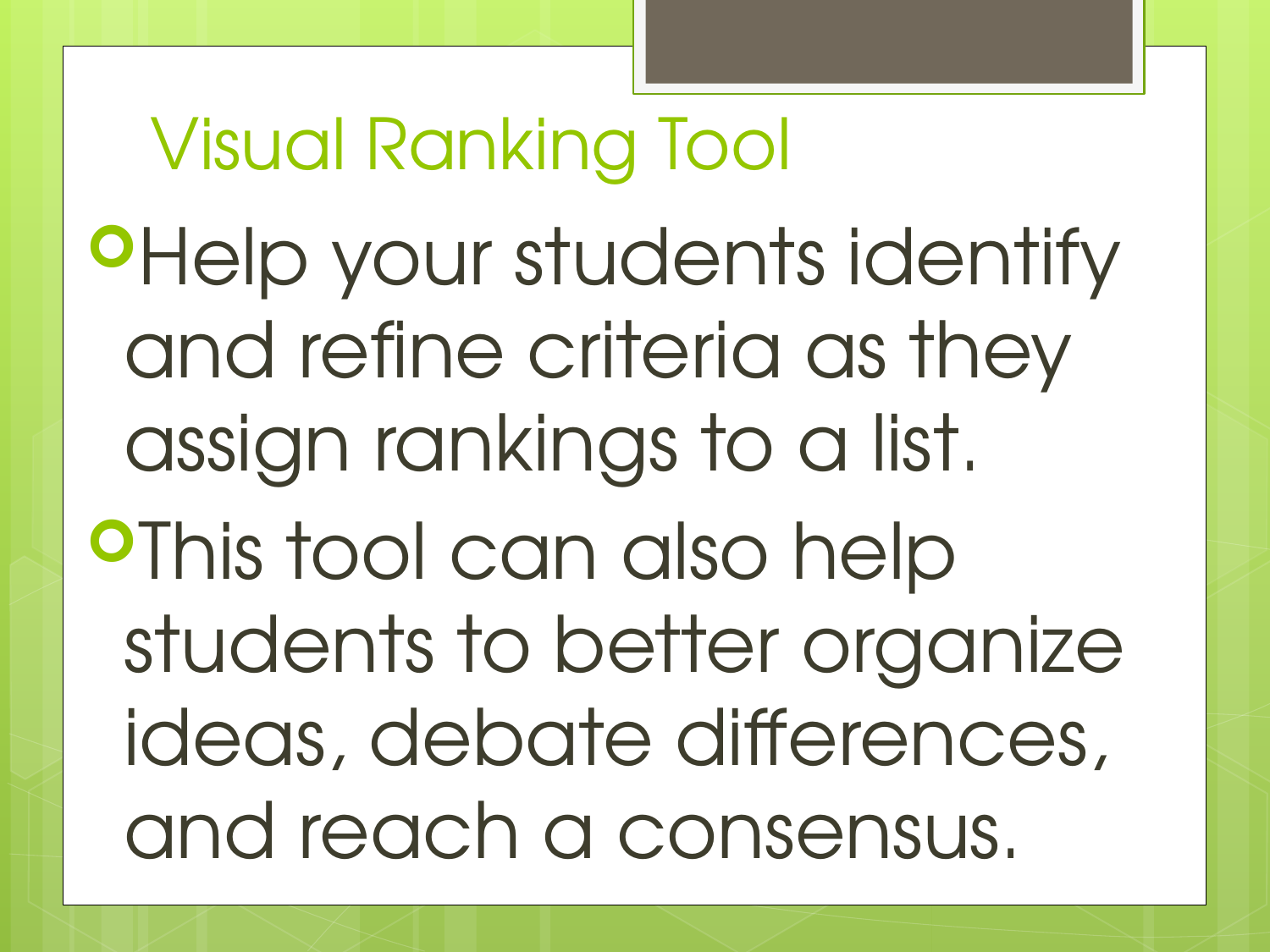

# Visual Ranking Tool
Help your students identify and refine criteria as they assign rankings to a list.
This tool can also help students to better organize ideas, debate differences, and reach a consensus.